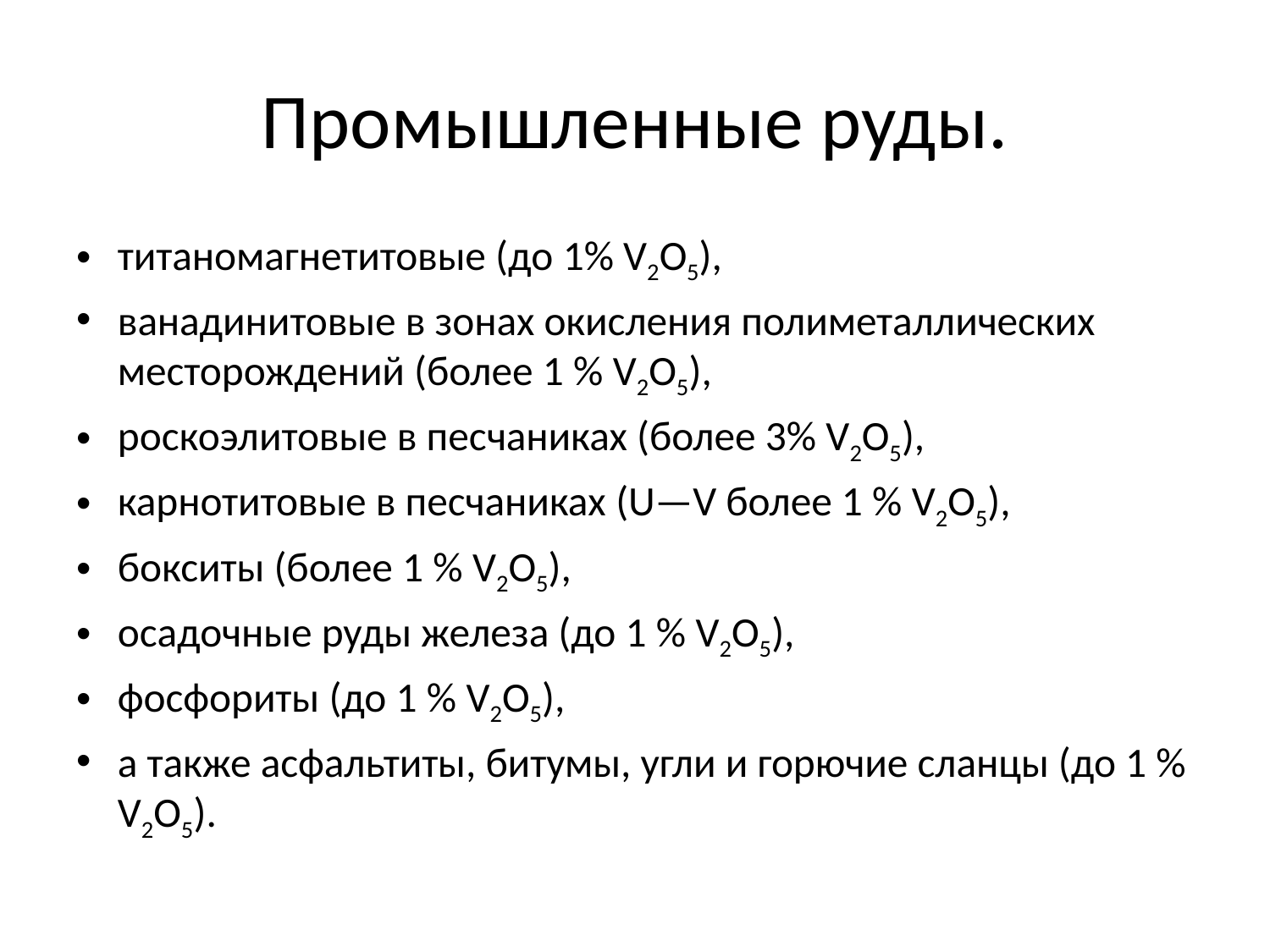

# Промышленные руды.
титаномагнетитовые (до 1% V2O5),
ванадинитовые в зонах окисления полиметаллических месторождений (более 1 % V2O5),
роскоэлитовые в пес­чаниках (более 3% V2O5),
карнотитовые в песчаниках (U—V более 1 % V2O5),
бокситы (более 1 % V2O5),
осадочные руды железа (до 1 % V2O5),
фосфориты (до 1 % V2O5),
а также ас­фальтиты, битумы, угли и горючие сланцы (до 1 % V2O5).